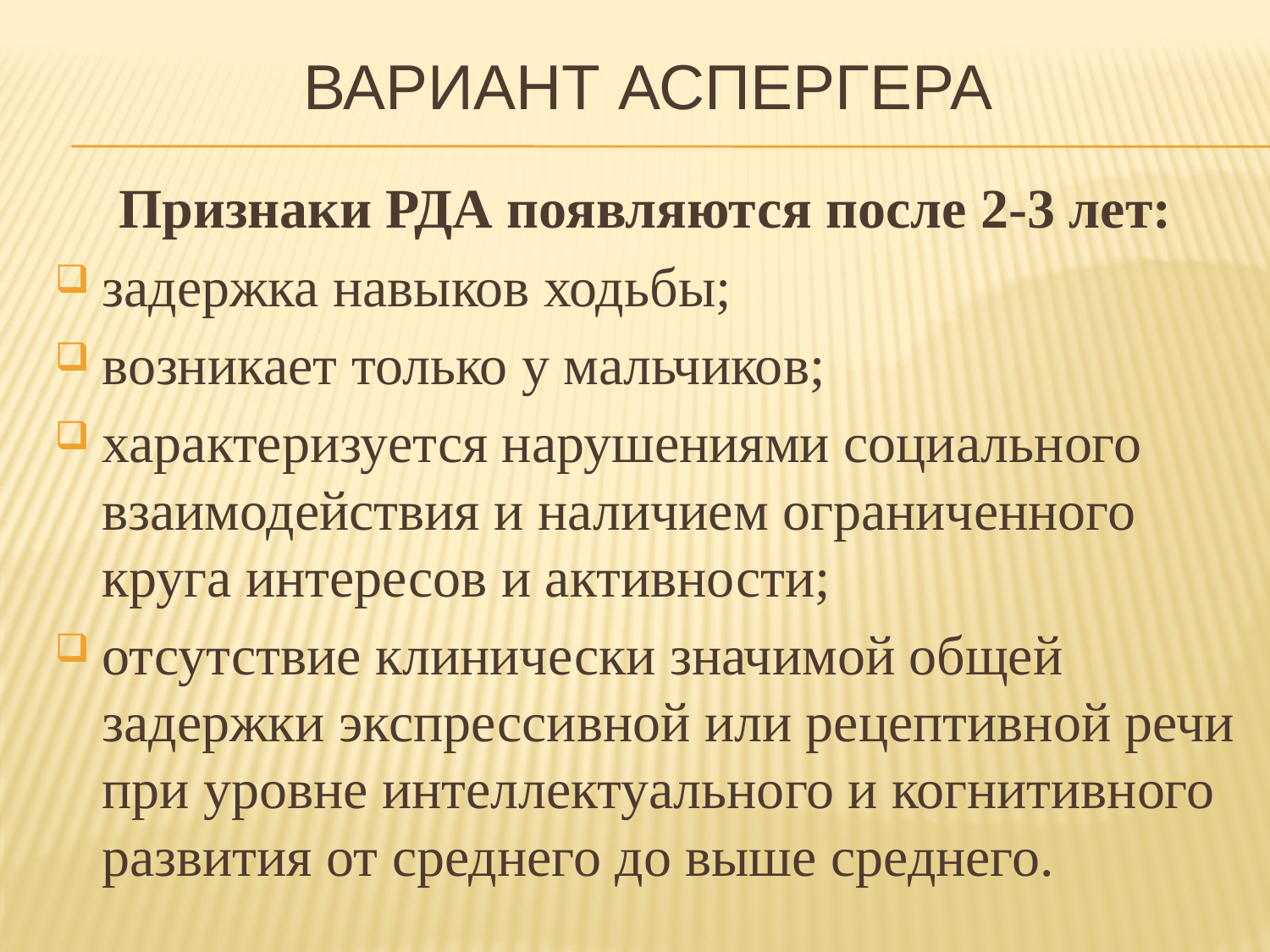

# Вариант Аспергера
Признаки РДА появляются после 2-3 лет:
задержка навыков ходьбы;
возникает только у мальчиков;
характеризуется нарушениями социального взаимодействия и наличием ограниченного круга интересов и активности;
отсутствие клинически значимой общей задержки экспрессивной или рецептивной речи при уровне интеллектуального и когнитивного развития от среднего до выше среднего.